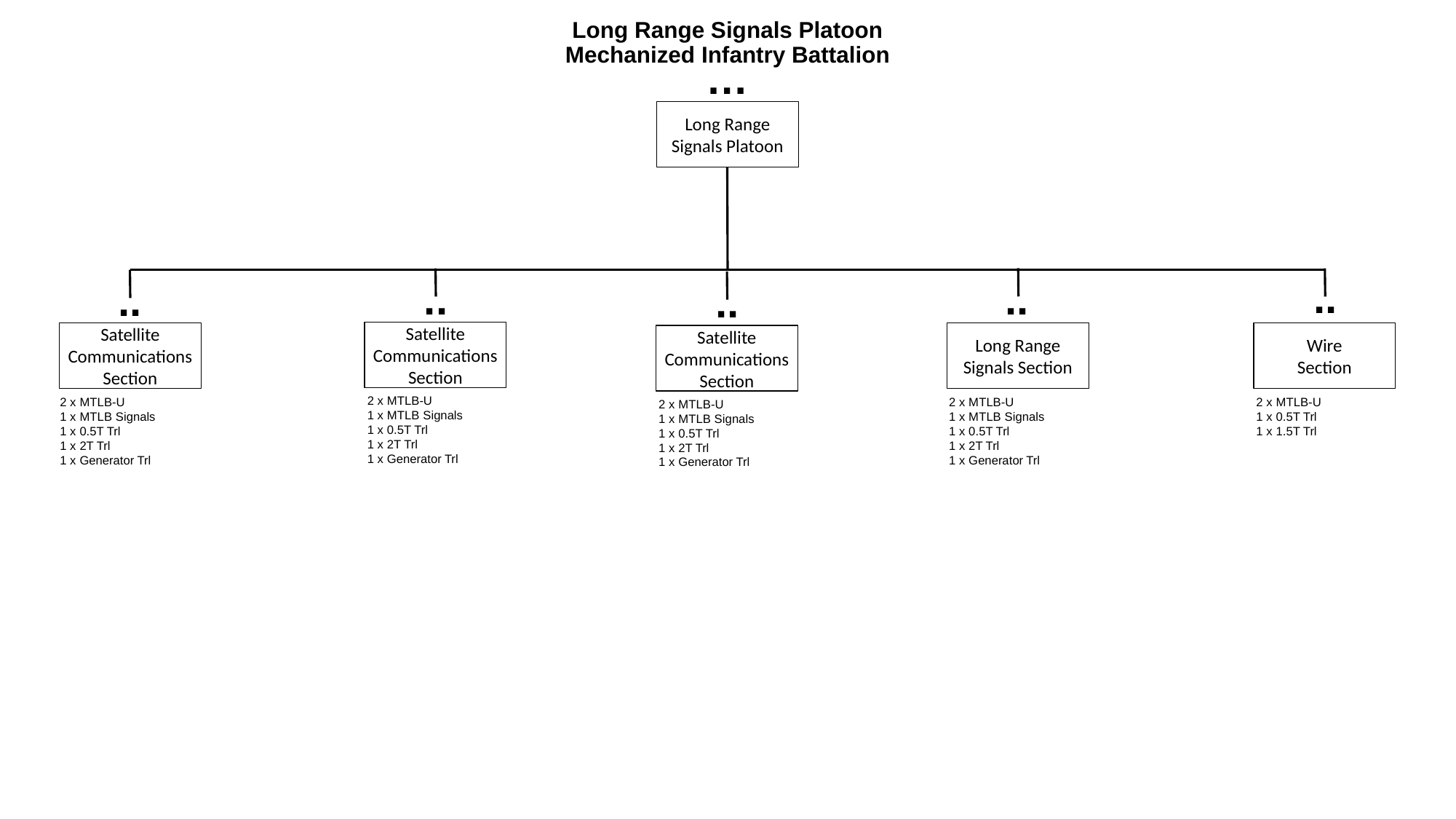

# Long Range Signals Platoon Mechanized Infantry Battalion
…
Long Range
Signals Platoon
..
..
..
..
..
Satellite Communications Section
Satellite Communications Section
Long Range
Signals Section
Wire
Section
Satellite Communications Section
2 x MTLB-U
1 x MTLB Signals
1 x 0.5T Trl
1 x 2T Trl
1 x Generator Trl
2 x MTLB-U
1 x MTLB Signals
1 x 0.5T Trl
1 x 2T Trl
1 x Generator Trl
2 x MTLB-U
1 x MTLB Signals
1 x 0.5T Trl
1 x 2T Trl
1 x Generator Trl
2 x MTLB-U
1 x 0.5T Trl
1 x 1.5T Trl
2 x MTLB-U
1 x MTLB Signals
1 x 0.5T Trl
1 x 2T Trl
1 x Generator Trl